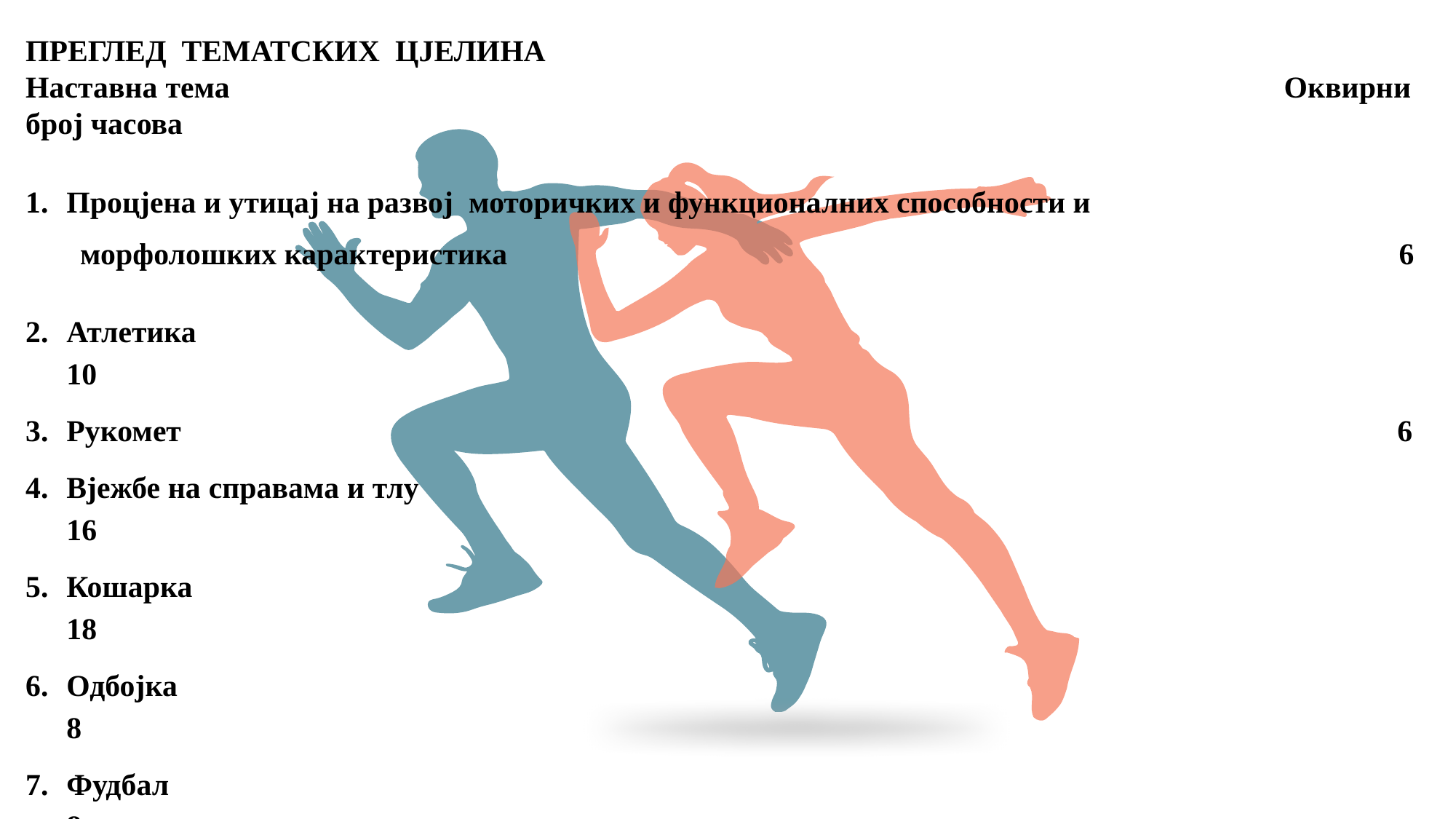

ПРЕГЛЕД  ТЕМАТСКИХ  ЦЈЕЛИНА
Наставна тема                                                                                                                                   Оквирни број часова

Процјена и утицај на развој  моторичких и функционалних способности и
морфолошких карактеристика                                                                                                                    6
Атлетика                                                                                                                                                            10
Рукомет                                                                                                                                                               6
Вјежбе на справама и тлу                                                                                                                               16
Кошарка                                                                                                                                                             18
Одбојка                                                                                                                                                                8
Фудбал                                                                                                                                                                 8
Теорија физичког и здравственог васпитања
(интегрисана у све претходне наставне теме).